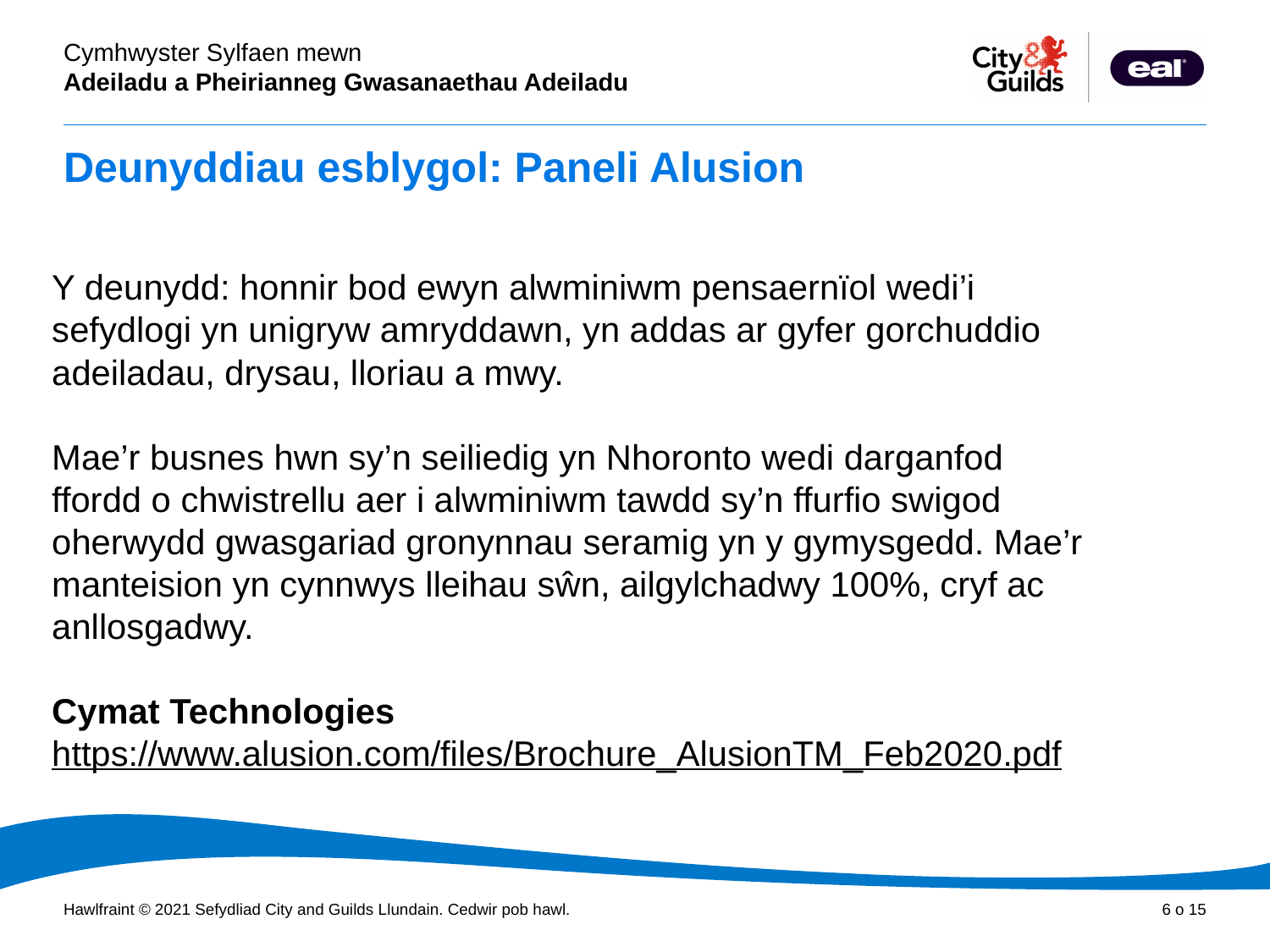

# Deunyddiau esblygol: Paneli Alusion

Y deunydd: honnir bod ewyn alwminiwm pensaernïol wedi’i sefydlogi yn unigryw amryddawn, yn addas ar gyfer gorchuddio adeiladau, drysau, lloriau a mwy.

Mae’r busnes hwn sy’n seiliedig yn Nhoronto wedi darganfod ffordd o chwistrellu aer i alwminiwm tawdd sy’n ffurfio swigod oherwydd gwasgariad gronynnau seramig yn y gymysgedd. Mae’r manteision yn cynnwys lleihau sŵn, ailgylchadwy 100%, cryf ac anllosgadwy.

Cymat Technologies
https://www.alusion.com/files/Brochure_AlusionTM_Feb2020.pdf